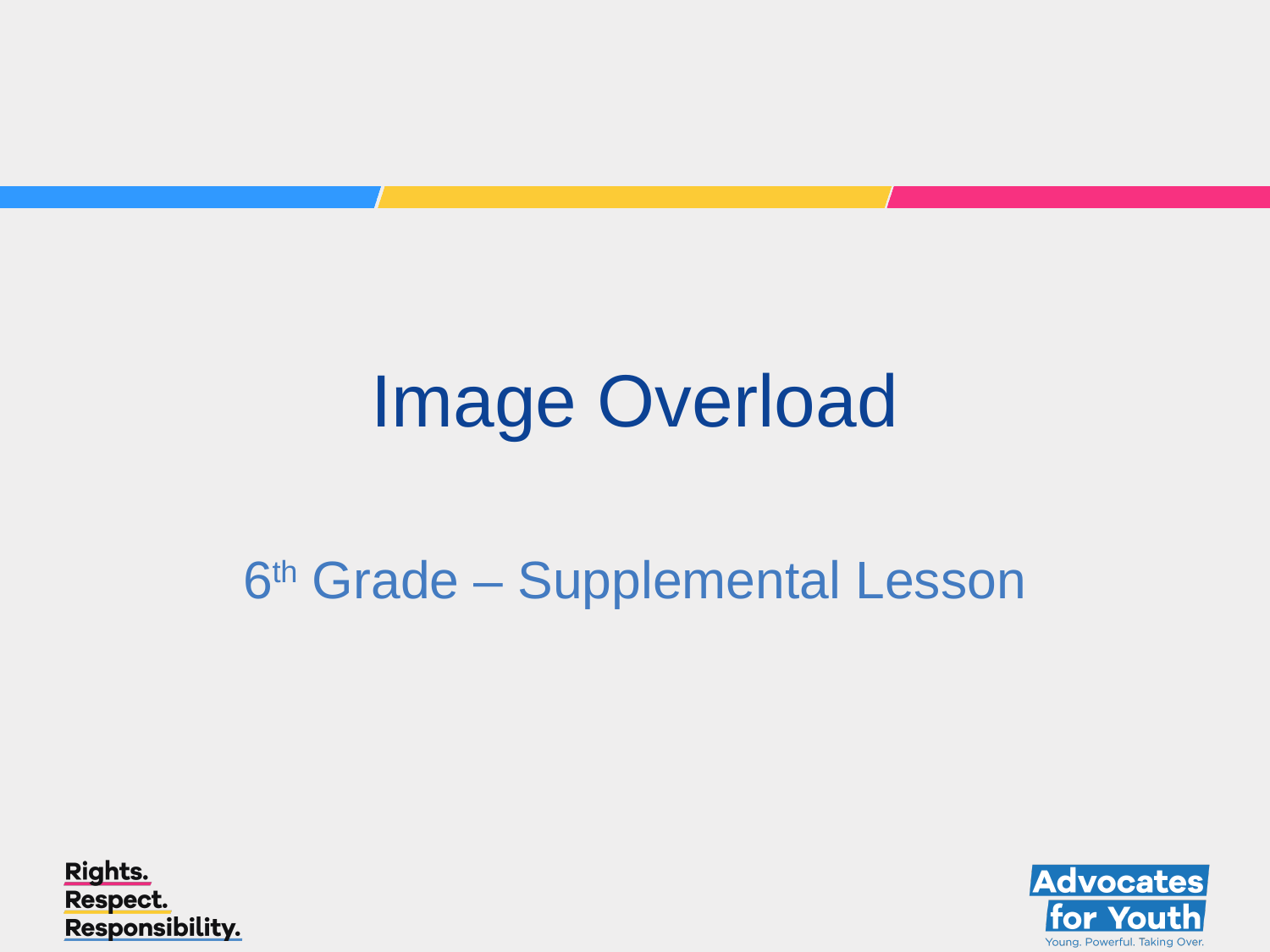

# Image Overload
6th Grade – Supplemental Lesson